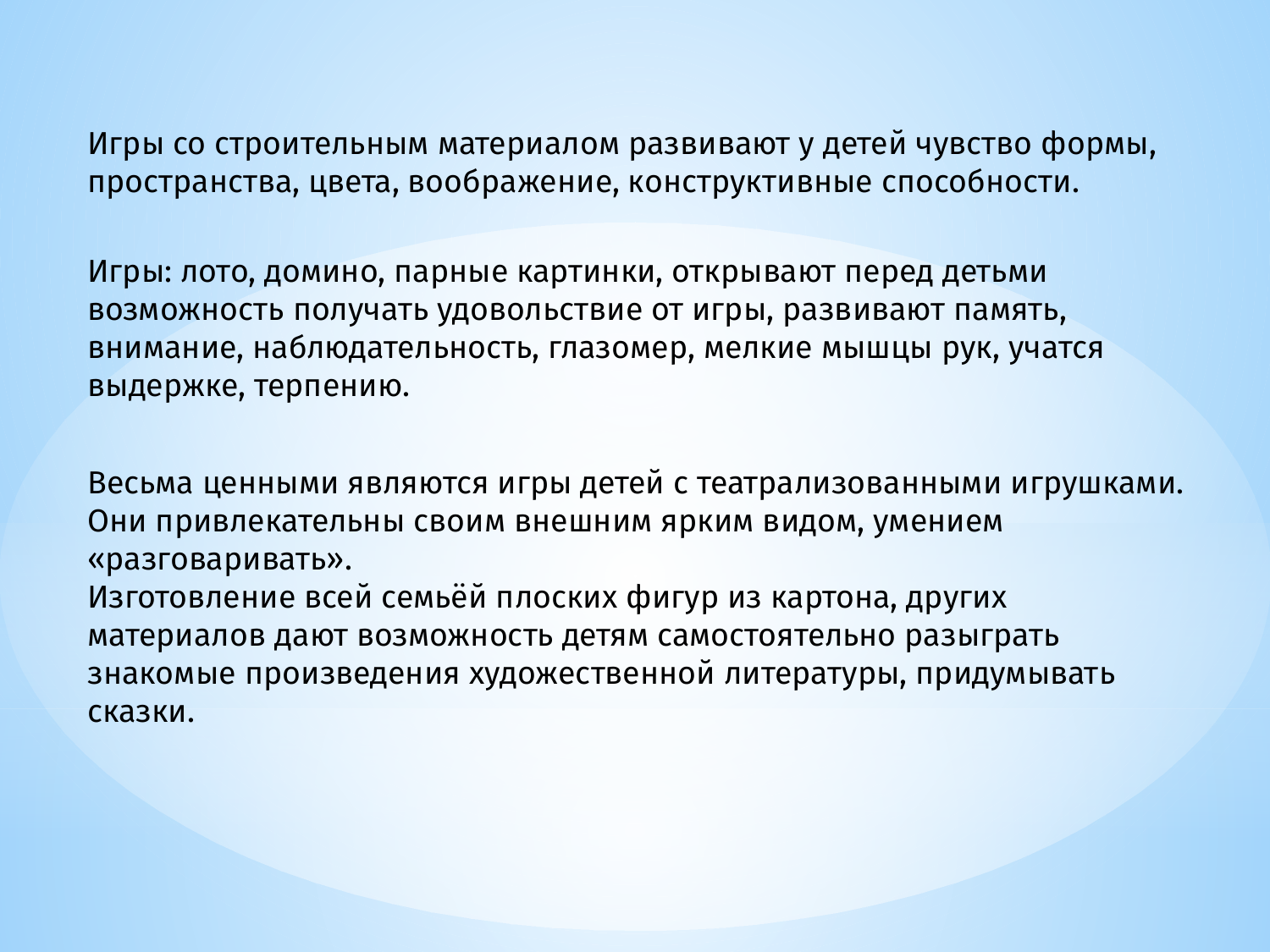

Игры со строительным материалом развивают у детей чувство формы, пространства, цвета, воображение, конструктивные способности.

Игры: лото, домино, парные картинки, открывают перед детьми возможность получать удовольствие от игры, развивают память, внимание, наблюдательность, глазомер, мелкие мышцы рук, учатся выдержке, терпению.
Весьма ценными являются игры детей с театрализованными игрушками. Они привлекательны своим внешним ярким видом, умением «разговаривать».
Изготовление всей семьёй плоских фигур из картона, других материалов дают возможность детям самостоятельно разыграть знакомые произведения художественной литературы, придумывать сказки.